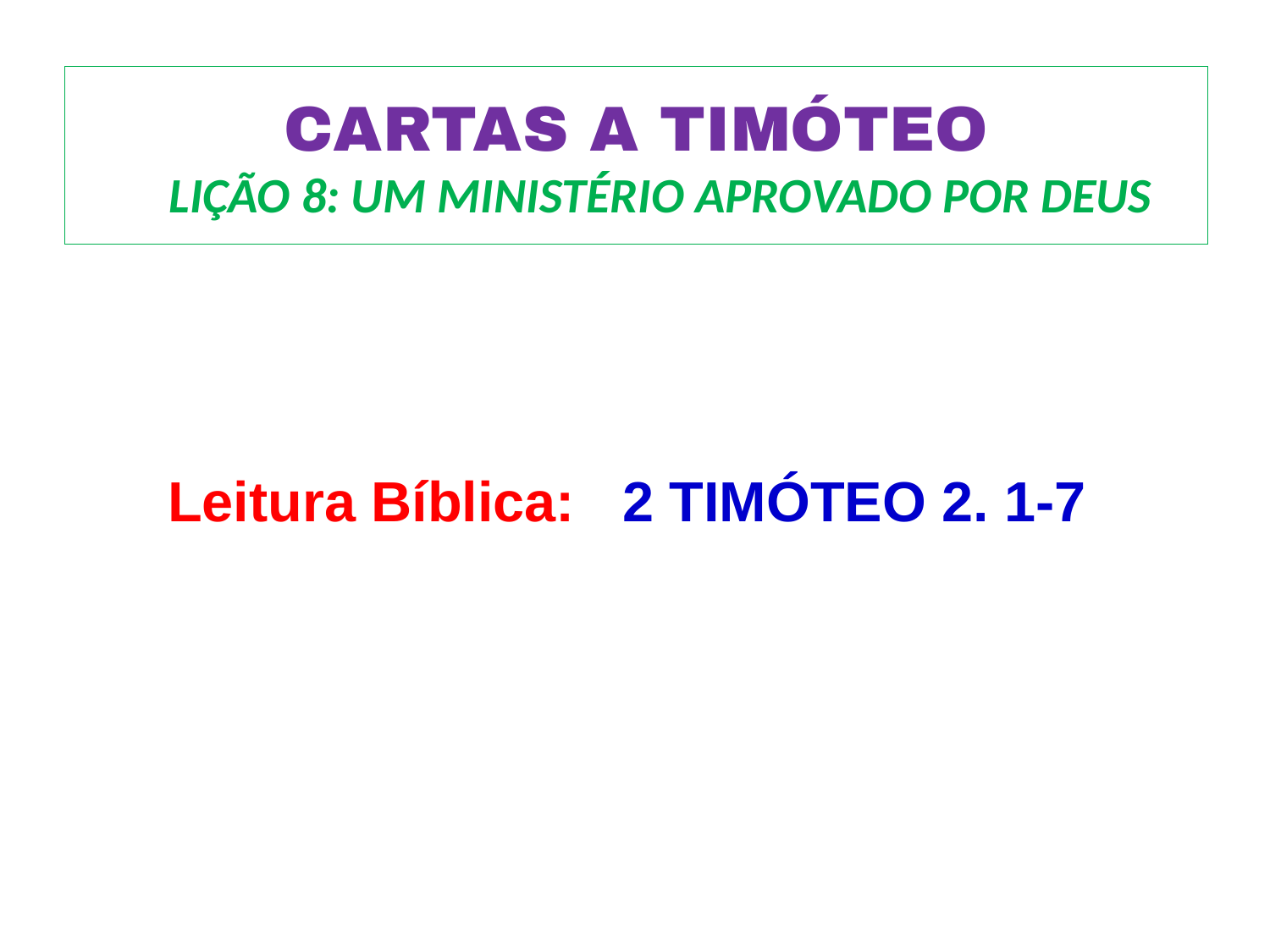

# CARTAS A TIMÓTEO LIÇÃO 8: UM MINISTÉRIO APROVADO POR DEUS

Leitura Bíblica:   2 TIMÓTEO 2. 1-7